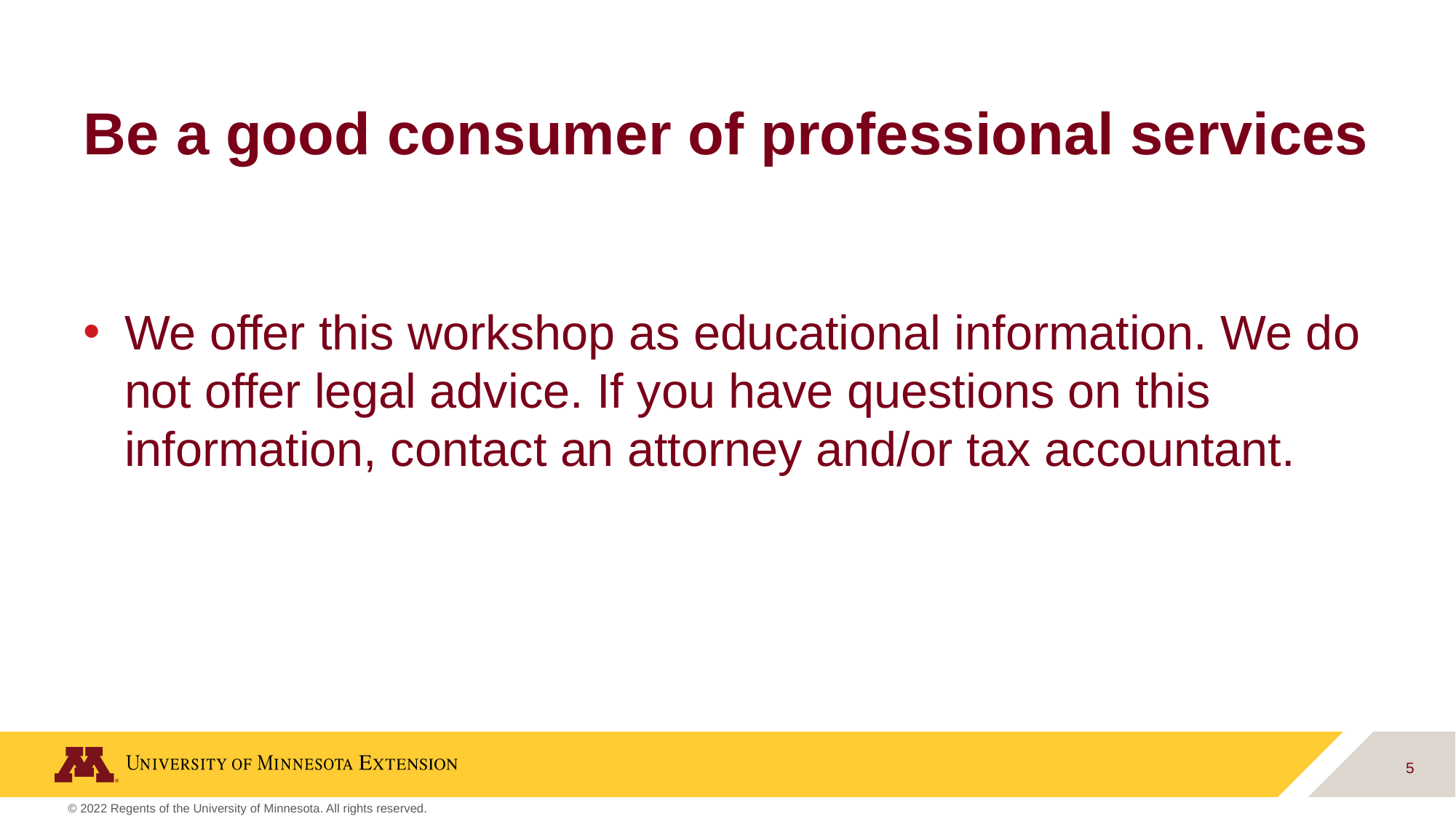

# Be a good consumer of professional services
We offer this workshop as educational information. We do not offer legal advice. If you have questions on this information, contact an attorney and/or tax accountant.